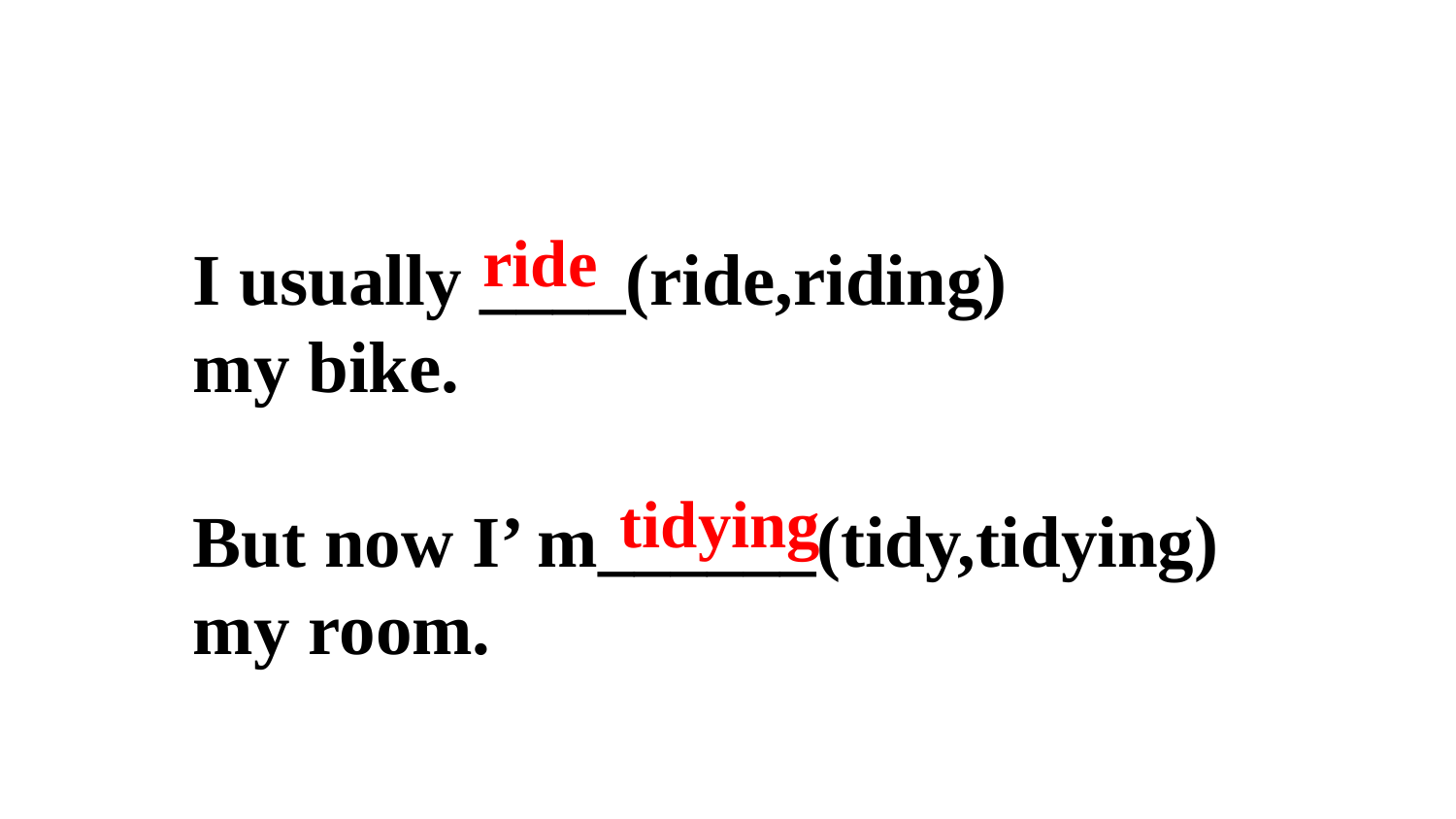

ride
I usually ____(ride,riding)
my bike.
But now I’ m______(tidy,tidying)
my room.
tidying